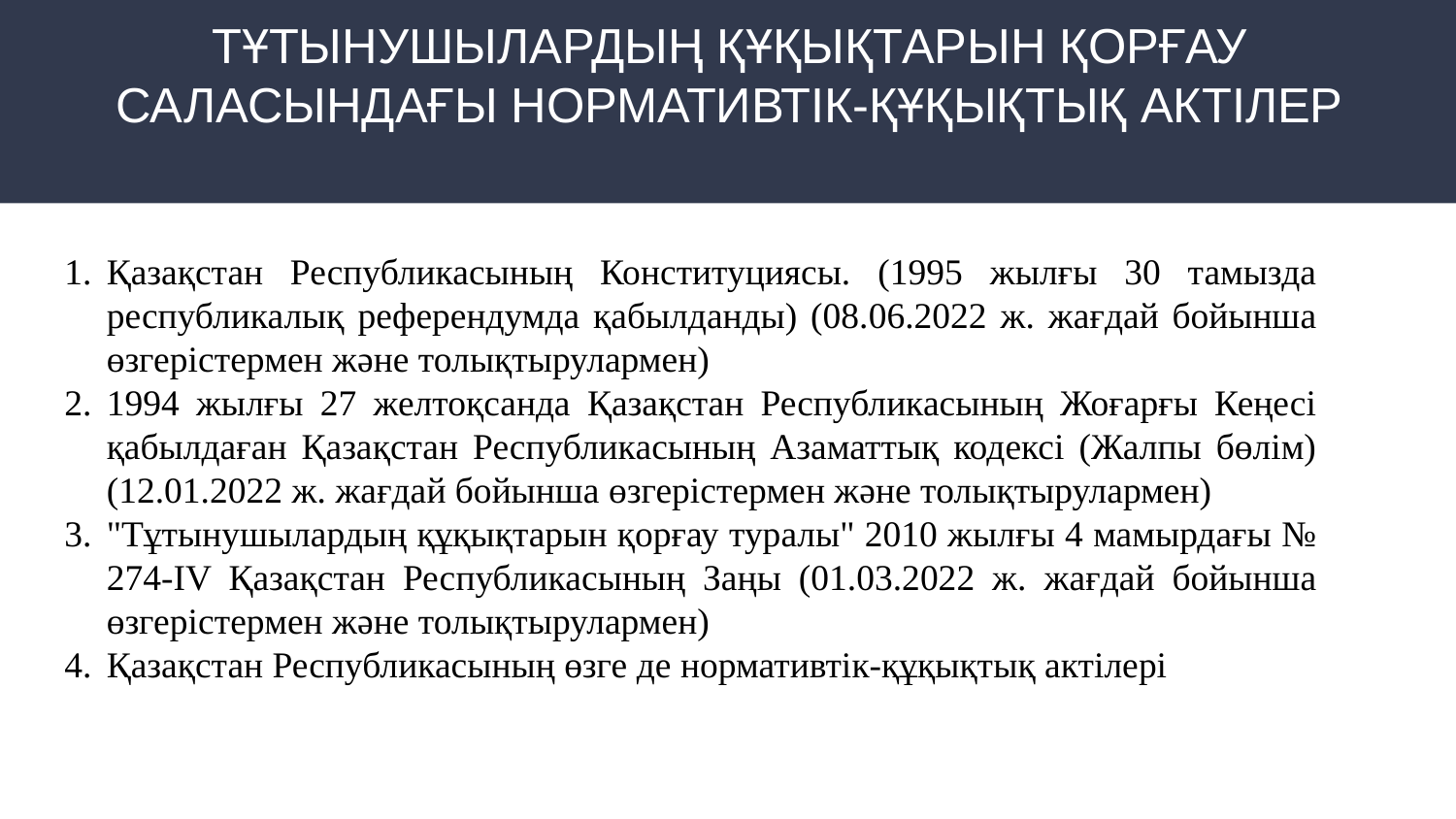

# ТҰТЫНУШЫЛАРДЫҢ ҚҰҚЫҚТАРЫН ҚОРҒАУ САЛАСЫНДАҒЫ НОРМАТИВТІК-ҚҰҚЫҚТЫҚ АКТІЛЕР
Қазақстан Республикасының Конституциясы. (1995 жылғы 30 тамызда республикалық референдумда қабылданды) (08.06.2022 ж. жағдай бойынша өзгерістермен және толықтырулармен)
1994 жылғы 27 желтоқсанда Қазақстан Республикасының Жоғарғы Кеңесі қабылдаған Қазақстан Республикасының Азаматтық кодексі (Жалпы бөлім) (12.01.2022 ж. жағдай бойынша өзгерістермен және толықтырулармен)
"Тұтынушылардың құқықтарын қорғау туралы" 2010 жылғы 4 мамырдағы № 274-IV Қазақстан Республикасының Заңы (01.03.2022 ж. жағдай бойынша өзгерістермен және толықтырулармен)
Қазақстан Республикасының өзге де нормативтік-құқықтық актілері